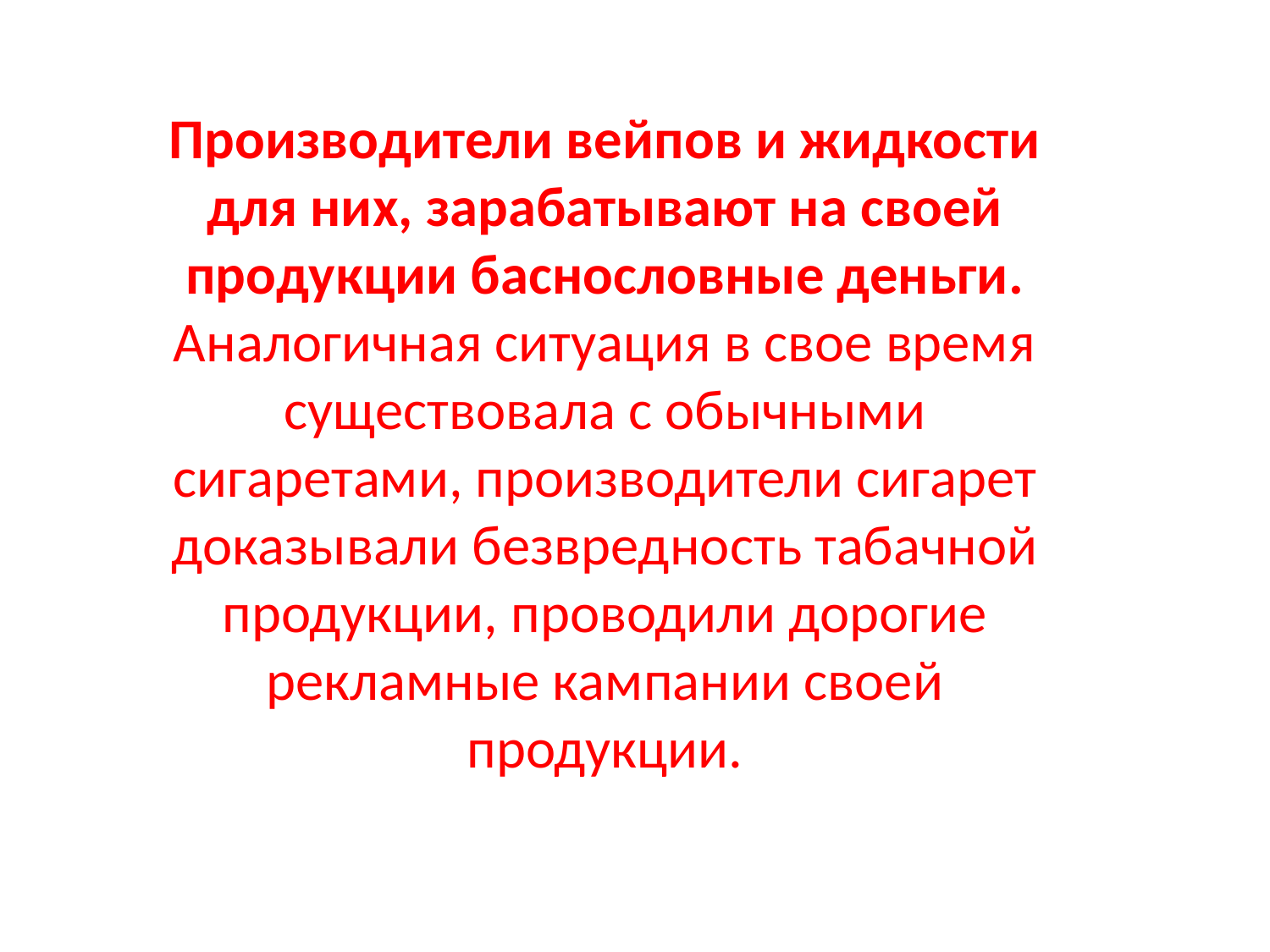

Производители вейпов и жидкости для них, зарабатывают на своей продукции баснословные деньги. Аналогичная ситуация в свое время существовала с обычными сигаретами, производители сигарет доказывали безвредность табачной продукции, проводили дорогие рекламные кампании своей продукции.